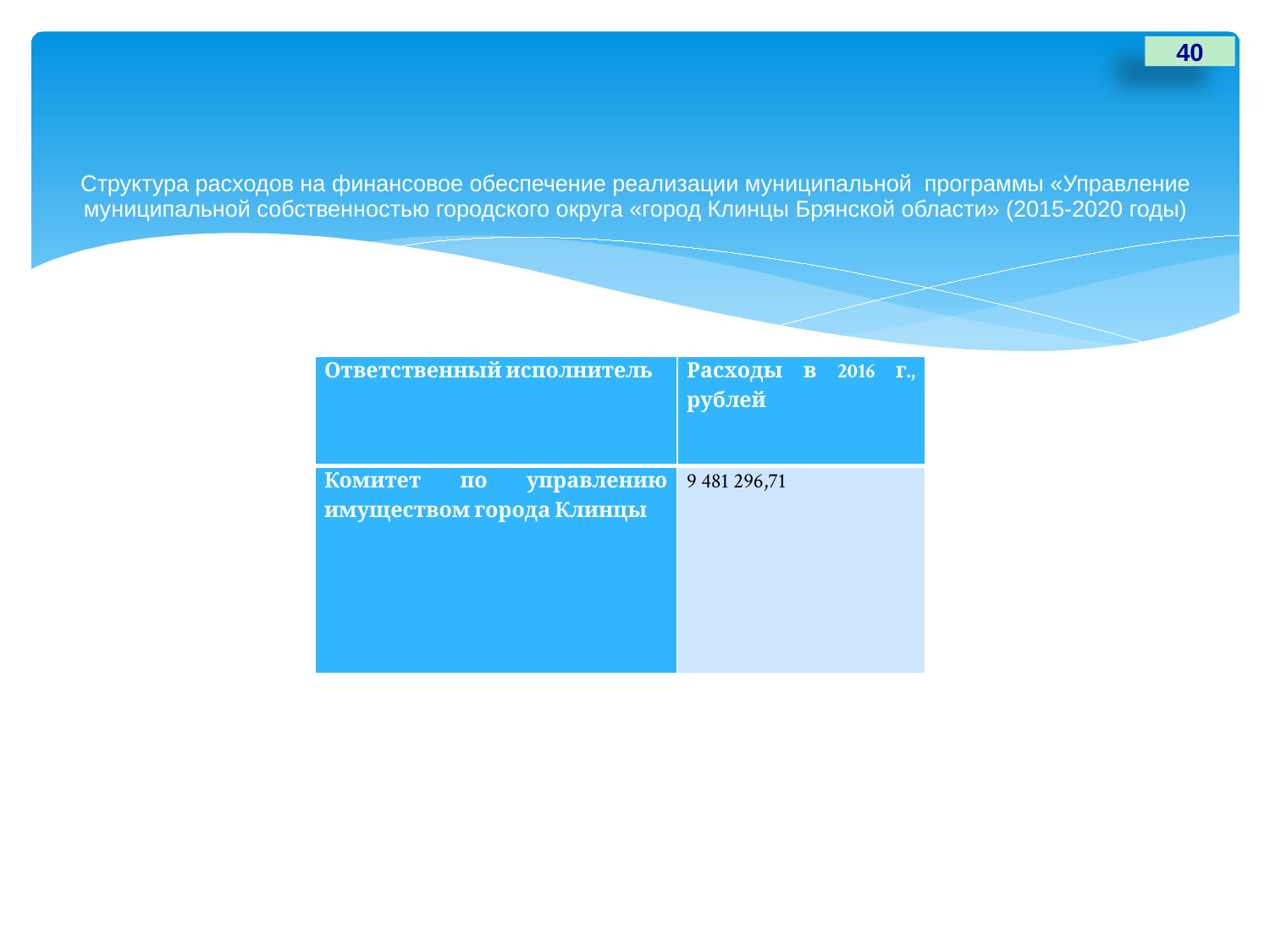

40
# Структура расходов на финансовое обеспечение реализации муниципальной  программы «Управление муниципальной собственностью городского округа «город Клинцы Брянской области» (2015-2020 годы)
| Ответственный исполнитель | Расходы в 2016 г., рублей |
| --- | --- |
| Комитет по управлению имуществом города Клинцы | 9 481 296,71 |